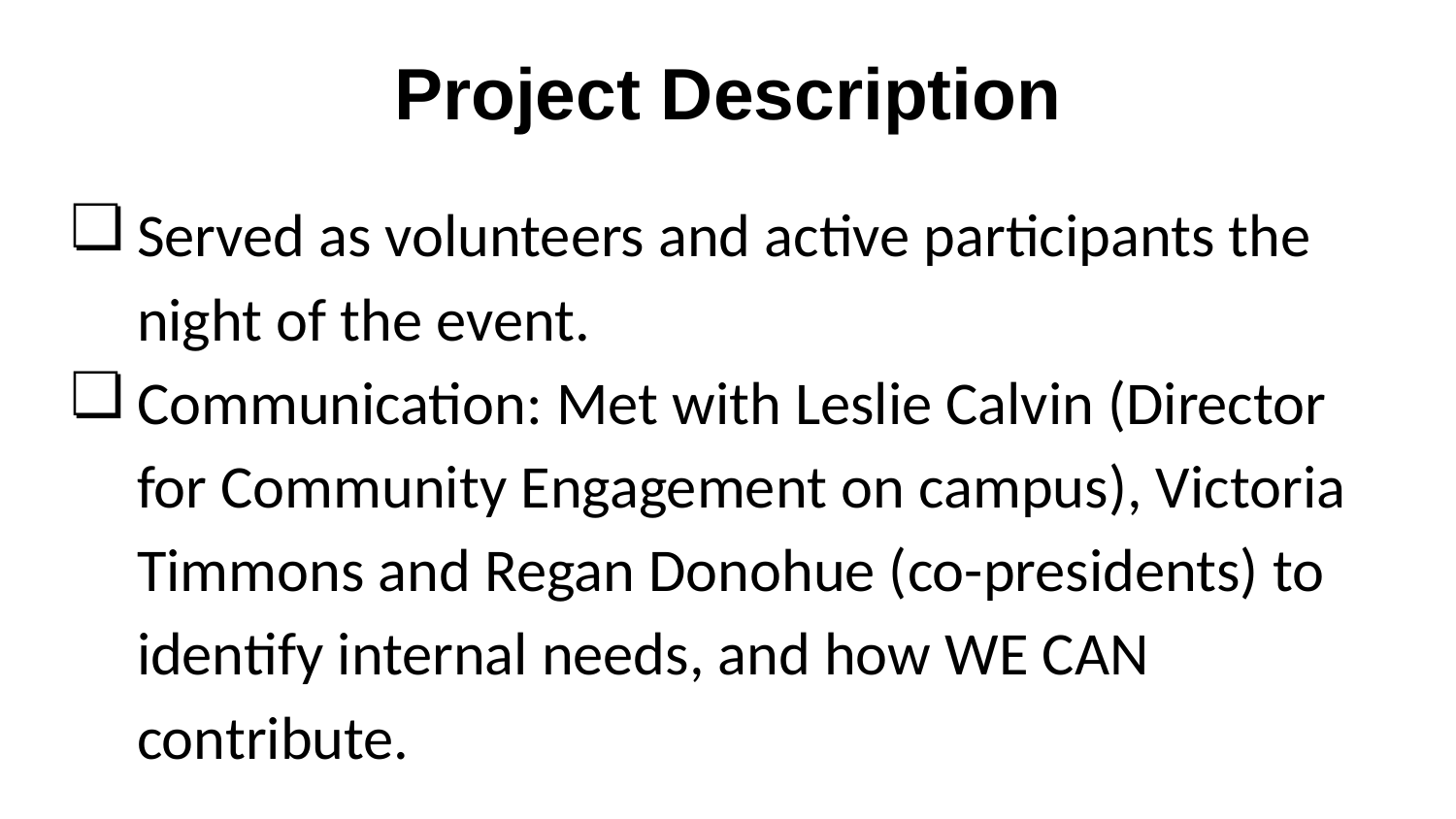

# Project Description
Served as volunteers and active participants the night of the event.
Communication: Met with Leslie Calvin (Director for Community Engagement on campus), Victoria Timmons and Regan Donohue (co-presidents) to identify internal needs, and how WE CAN contribute.